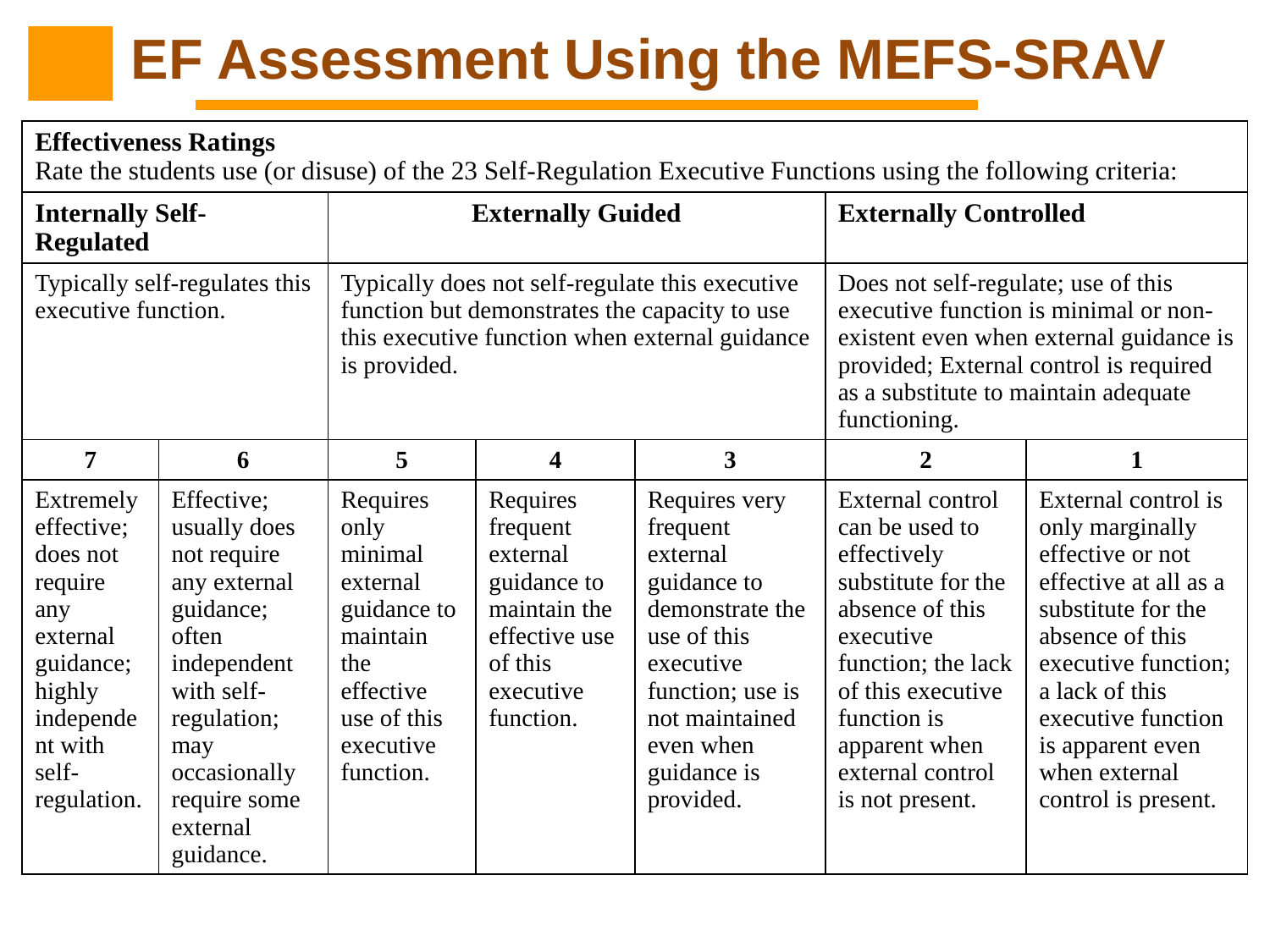

EF Assessment Using the MEFS-SRAV

| Effectiveness Ratings Rate the students use (or disuse) of the 23 Self-Regulation Executive Functions using the following criteria: |  |  |  |  |  |  |
| --- | --- | --- | --- | --- | --- | --- |
| Internally Self-Regulated |  | Externally Guided |  |  | Externally Controlled |  |
| Typically self-regulates this executive function. |  | Typically does not self-regulate this executive function but demonstrates the capacity to use this executive function when external guidance is provided. |  |  | Does not self-regulate; use of this executive function is minimal or non-existent even when external guidance is provided; External control is required as a substitute to maintain adequate functioning. |  |
| 7 | 6 | 5 | 4 | 3 | 2 | 1 |
| Extremely effective; does not require any external guidance; highly independent with self-regulation. | Effective; usually does not require any external guidance; often independent with self-regulation; may occasionally require some external guidance. | Requires only minimal external guidance to maintain the effective use of this executive function. | Requires frequent external guidance to maintain the effective use of this executive function. | Requires very frequent external guidance to demonstrate the use of this executive function; use is not maintained even when guidance is provided. | External control can be used to effectively substitute for the absence of this executive function; the lack of this executive function is apparent when external control is not present. | External control is only marginally effective or not effective at all as a substitute for the absence of this executive function; a lack of this executive function is apparent even when external control is present. |